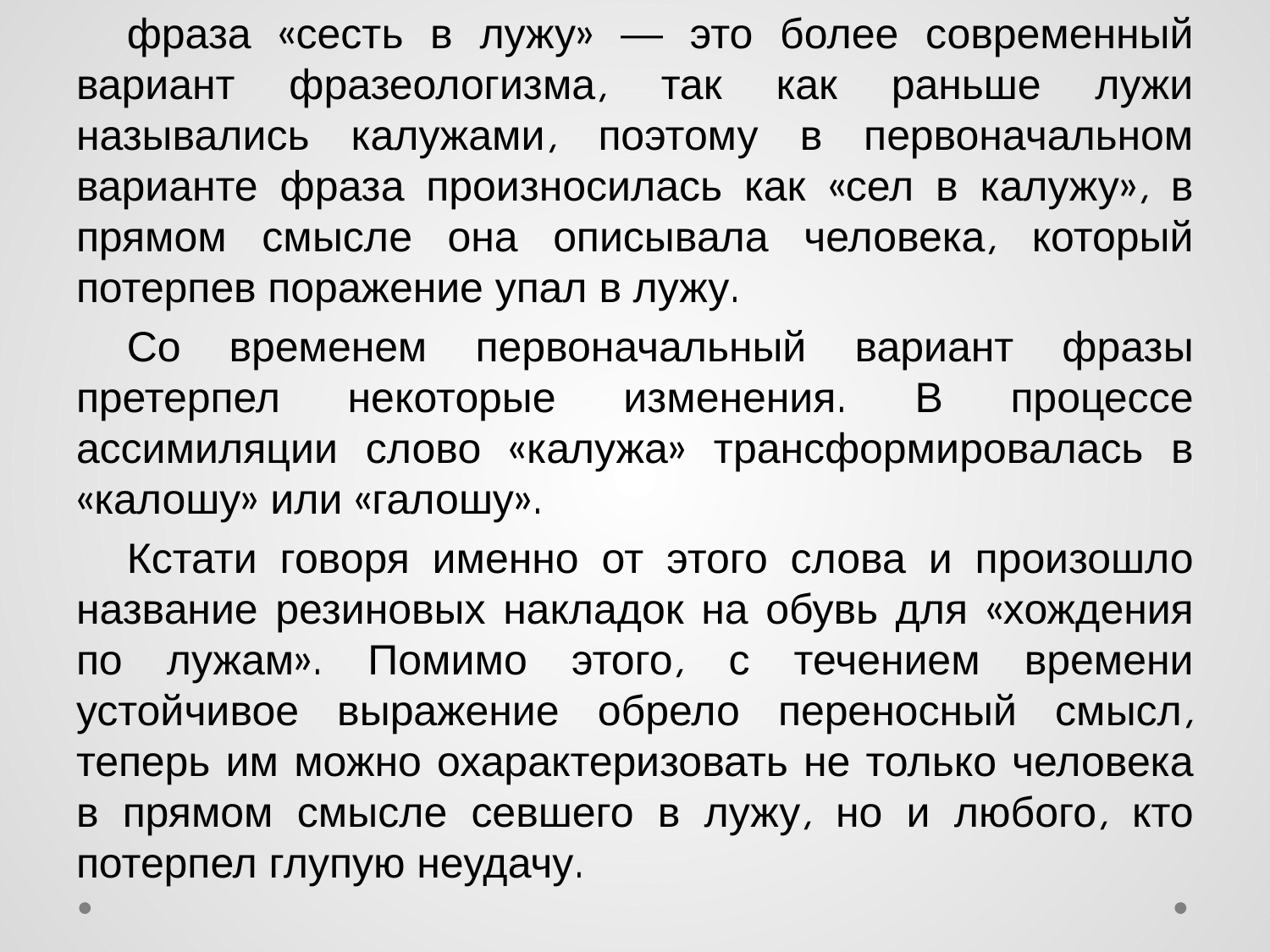

#
фраза «сесть в лужу» — это более современный вариант фразеологизма, так как раньше лужи назывались калужами, поэтому в первоначальном варианте фраза произносилась как «сел в калужу», в прямом смысле она описывала человека, который потерпев поражение упал в лужу.
Со временем первоначальный вариант фразы претерпел некоторые изменения. В процессе ассимиляции слово «калужа» трансформировалась в «калошу» или «галошу».
Кстати говоря именно от этого слова и произошло название резиновых накладок на обувь для «хождения по лужам». Помимо этого, с течением времени устойчивое выражение обрело переносный смысл, теперь им можно охарактеризовать не только человека в прямом смысле севшего в лужу, но и любого, кто потерпел глупую неудачу.